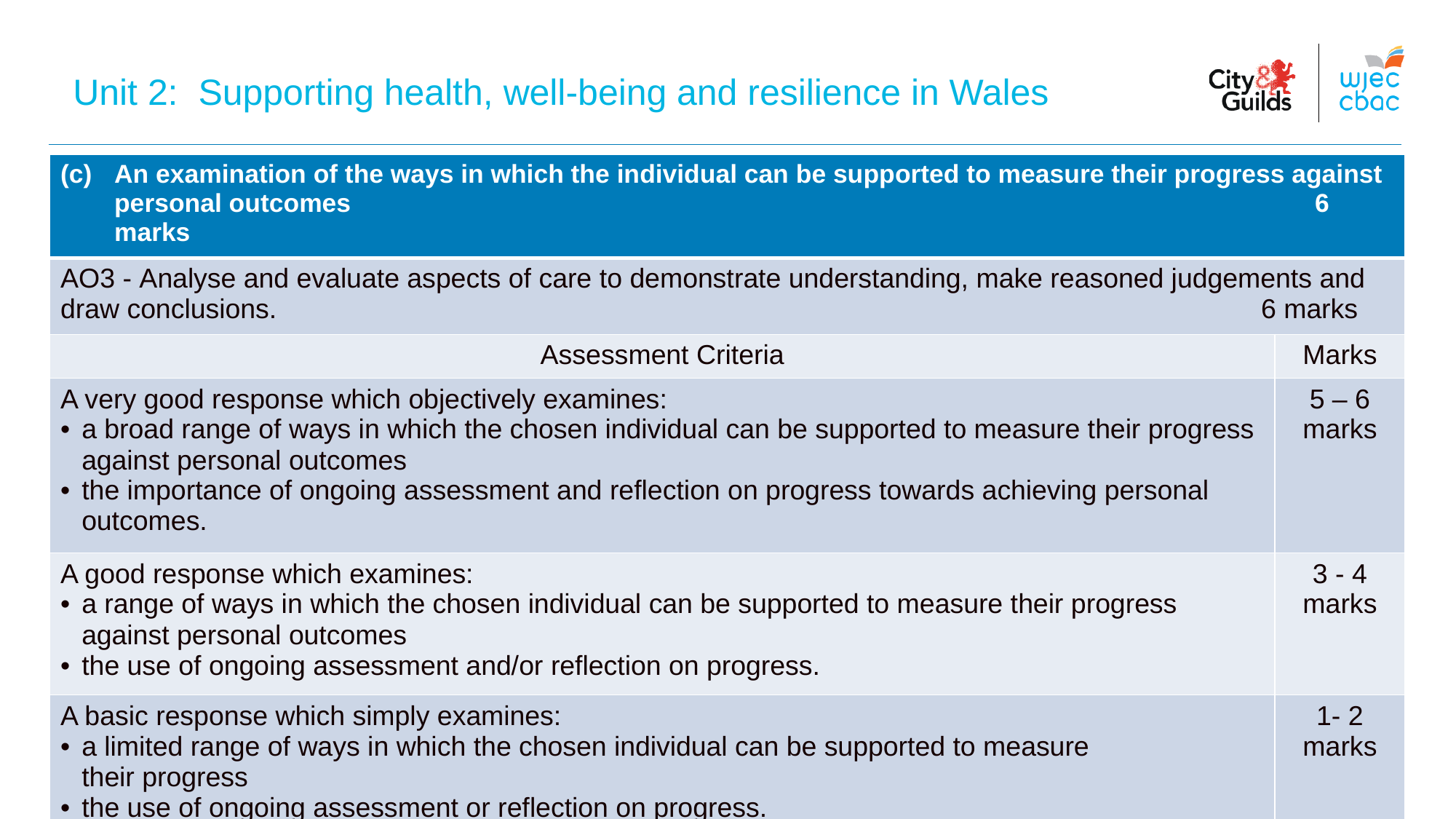

Unit 2:  Supporting health, well-being and resilience in Wales
| (c) An examination of the ways in which the individual can be supported to measure their progress against personal outcomes  6 marks |  |
| --- | --- |
| AO3 - Analyse and evaluate aspects of care to demonstrate understanding, make reasoned judgements and draw conclusions. 6 marks |  |
| Assessment Criteria | Marks |
| A very good response which objectively examines:  • a broad range of ways in which the chosen individual can be supported to measure their progress against personal outcomes  • the importance of ongoing assessment and reflection on progress towards achieving personal outcomes. | 5 – 6 marks |
| A good response which examines:  • a range of ways in which the chosen individual can be supported to measure their progress against personal outcomes  • the use of ongoing assessment and/or reflection on progress. | 3 - 4 marks |
| A basic response which simply examines:  • a limited range of ways in which the chosen individual can be supported to measure their progress  • the use of ongoing assessment or reflection on progress. | 1- 2 marks |